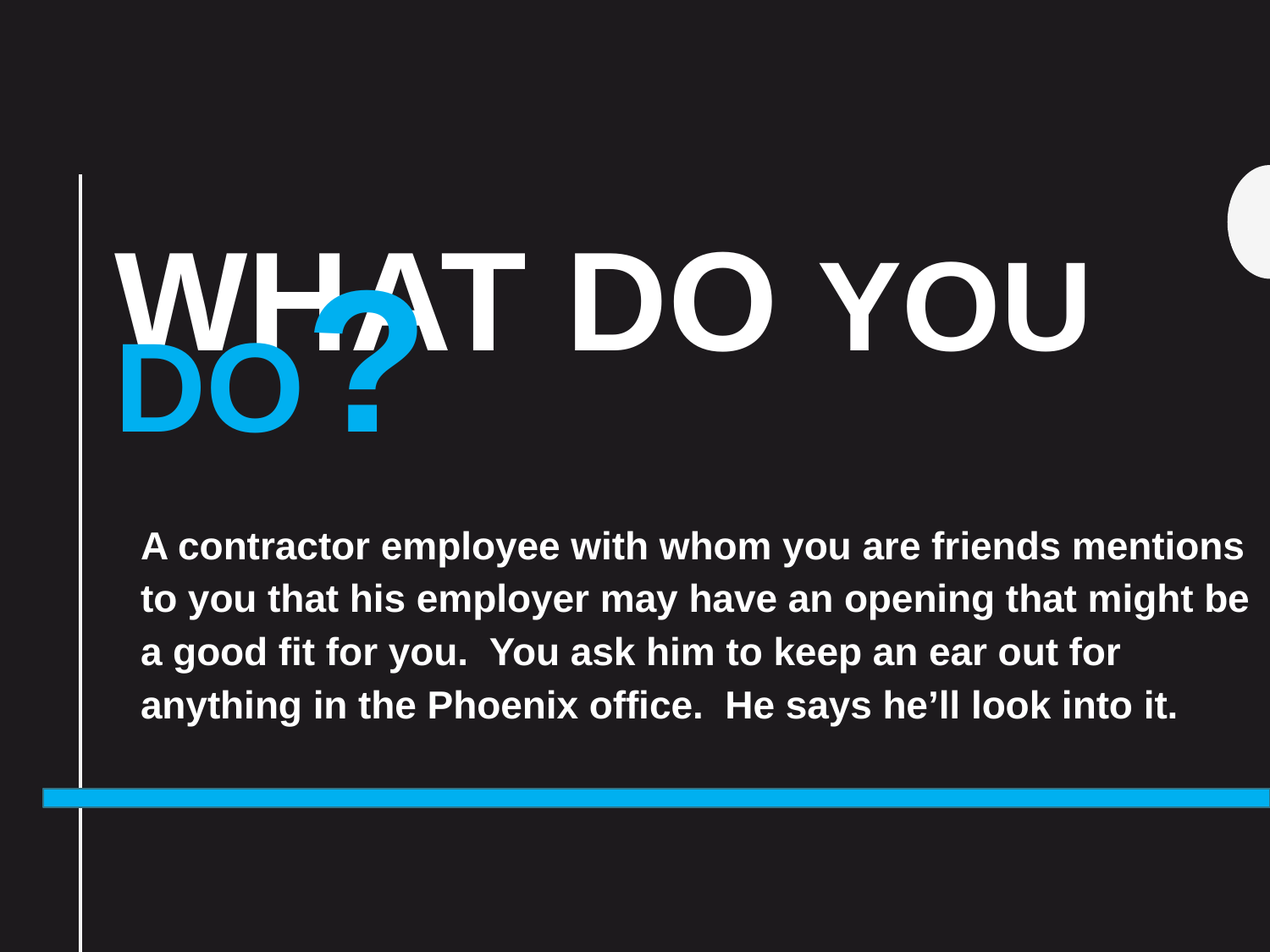

# What do you do?
A contractor employee with whom you are friends mentions to you that his employer may have an opening that might be a good fit for you.  You ask him to keep an ear out for anything in the Phoenix office.  He says he’ll look into it.